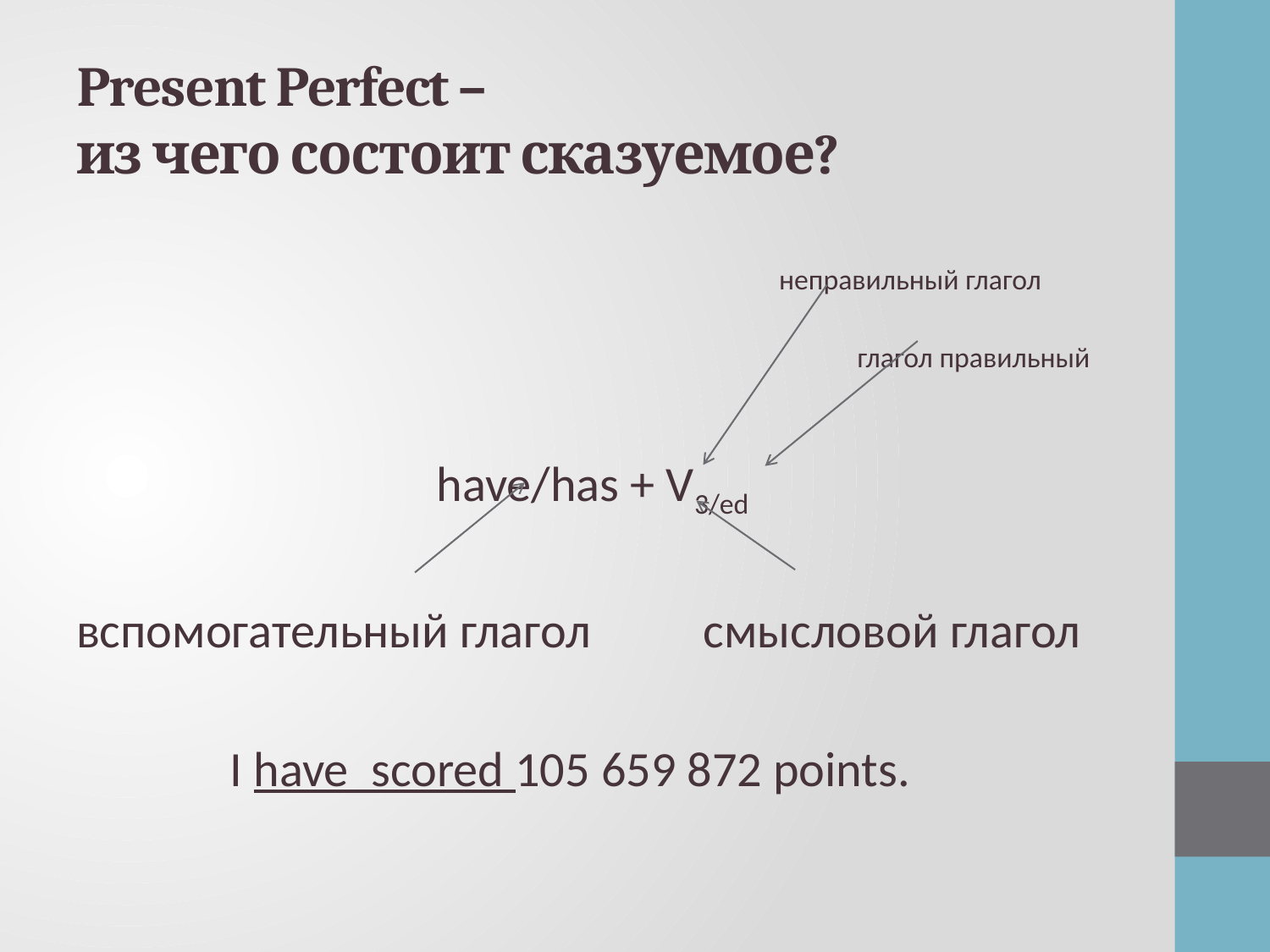

# Present Perfect – из чего состоит сказуемое?
 					неправильный глагол
 						глагол правильный

have/has + V3/ed

вспомогательный глагол          смысловой глагол

I have  scored 105 659 872 points.